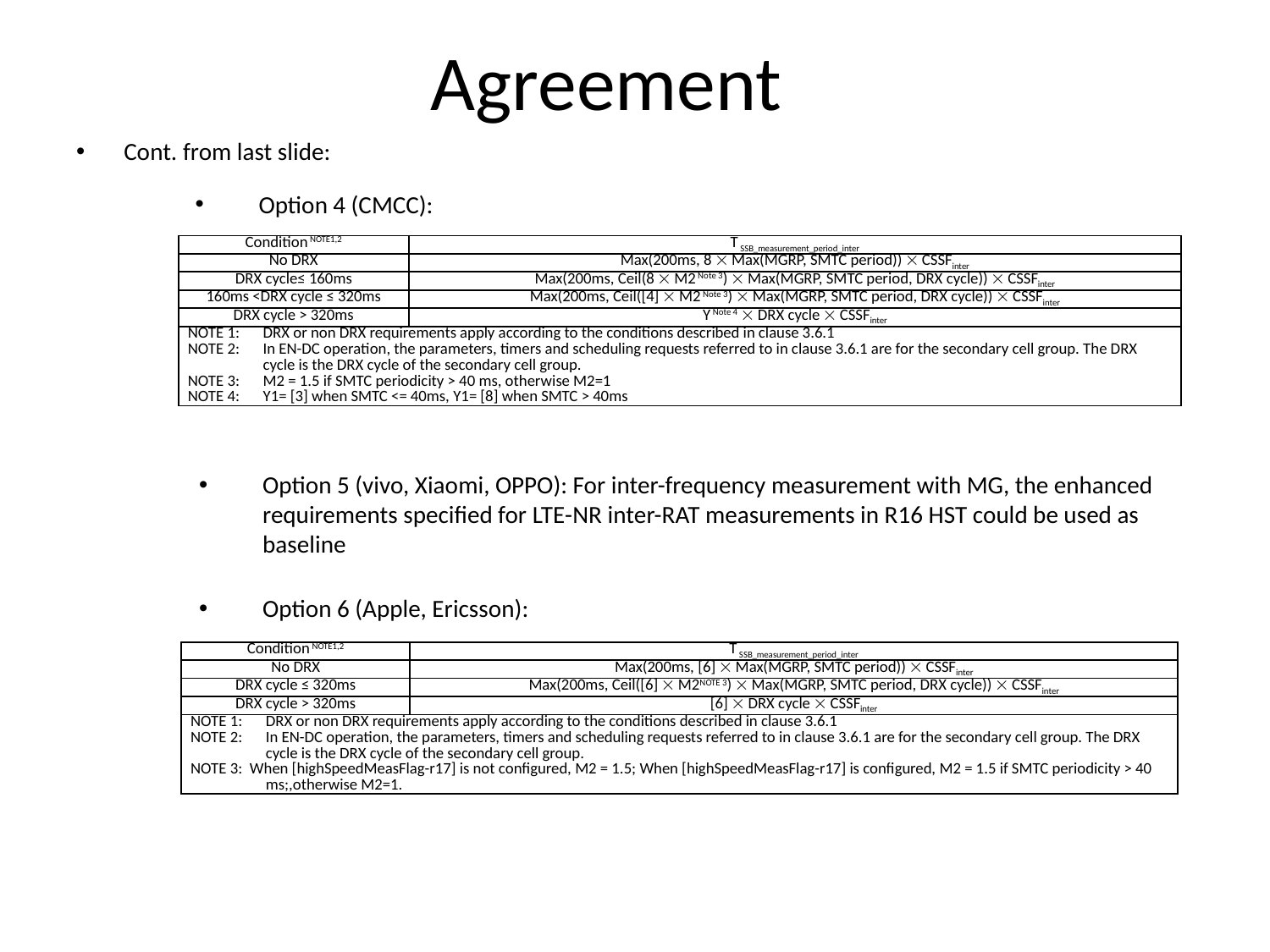

# Agreement
Cont. from last slide:
Option 4 (CMCC):

| Condition NOTE1,2 | T SSB\_measurement\_period\_inter |
| --- | --- |
| No DRX | Max(200ms, 8 × Max(MGRP, SMTC period)) × CSSFinter |
| DRX cycle≤ 160ms | Max(200ms, Ceil(8 × M2 Note 3) × Max(MGRP, SMTC period, DRX cycle)) × CSSFinter |
| 160ms <DRX cycle ≤ 320ms | Max(200ms, Ceil([4] × M2 Note 3) × Max(MGRP, SMTC period, DRX cycle)) × CSSFinter |
| DRX cycle > 320ms | Y Note 4 × DRX cycle × CSSFinter |
| NOTE 1: DRX or non DRX requirements apply according to the conditions described in clause 3.6.1 NOTE 2: In EN-DC operation, the parameters, timers and scheduling requests referred to in clause 3.6.1 are for the secondary cell group. The DRX cycle is the DRX cycle of the secondary cell group. NOTE 3: M2 = 1.5 if SMTC periodicity > 40 ms, otherwise M2=1 NOTE 4: Y1= [3] when SMTC <= 40ms, Y1= [8] when SMTC > 40ms |  |
Option 5 (vivo, Xiaomi, OPPO): For inter-frequency measurement with MG, the enhanced requirements specified for LTE-NR inter-RAT measurements in R16 HST could be used as baseline
Option 6 (Apple, Ericsson):
| Condition NOTE1,2 | T SSB\_measurement\_period\_inter |
| --- | --- |
| No DRX | Max(200ms, [6] × Max(MGRP, SMTC period)) × CSSFinter |
| DRX cycle ≤ 320ms | Max(200ms, Ceil([6] × M2NOTE 3) × Max(MGRP, SMTC period, DRX cycle)) × CSSFinter |
| DRX cycle > 320ms | [6] × DRX cycle × CSSFinter |
| NOTE 1: DRX or non DRX requirements apply according to the conditions described in clause 3.6.1 NOTE 2: In EN-DC operation, the parameters, timers and scheduling requests referred to in clause 3.6.1 are for the secondary cell group. The DRX cycle is the DRX cycle of the secondary cell group. NOTE 3: When [highSpeedMeasFlag-r17] is not configured, M2 = 1.5; When [highSpeedMeasFlag-r17] is configured, M2 = 1.5 if SMTC periodicity > 40 ms;,otherwise M2=1. |  |